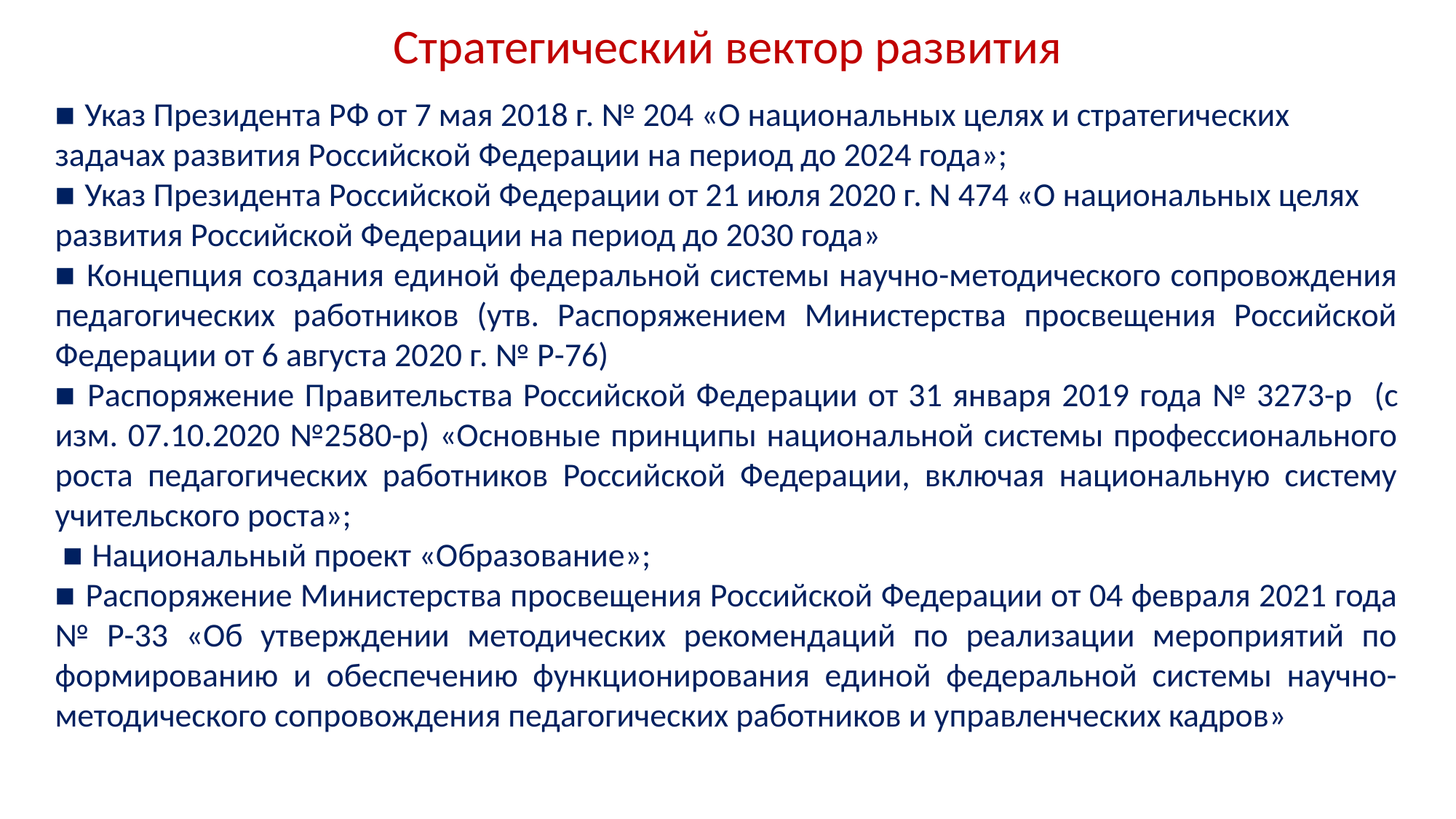

# Стратегический вектор развития
■ Указ Президента РФ от 7 мая 2018 г. № 204 «О национальных целях и стратегических задачах развития Российской Федерации на период до 2024 года»;
■ Указ Президента Российской Федерации от 21 июля 2020 г. N 474 «О национальных целях развития Российской Федерации на период до 2030 года»
■ Концепция создания единой федеральной системы научно-методического сопровождения педагогических работников (утв. Распоряжением Министерства просвещения Российской Федерации от 6 августа 2020 г. № Р-76)
■ Распоряжение Правительства Российской Федерации от 31 января 2019 года № 3273-р  (с изм. 07.10.2020 №2580-р) «Основные принципы национальной системы профессионального роста педагогических работников Российской Федерации, включая национальную систему учительского роста»;
 ■ Национальный проект «Образование»;
■ Распоряжение Министерства просвещения Российской Федерации от 04 февраля 2021 года № Р-33 «Об утверждении методических рекомендаций по реализации мероприятий по формированию и обеспечению функционирования единой федеральной системы научно-методического сопровождения педагогических работников и управленческих кадров»